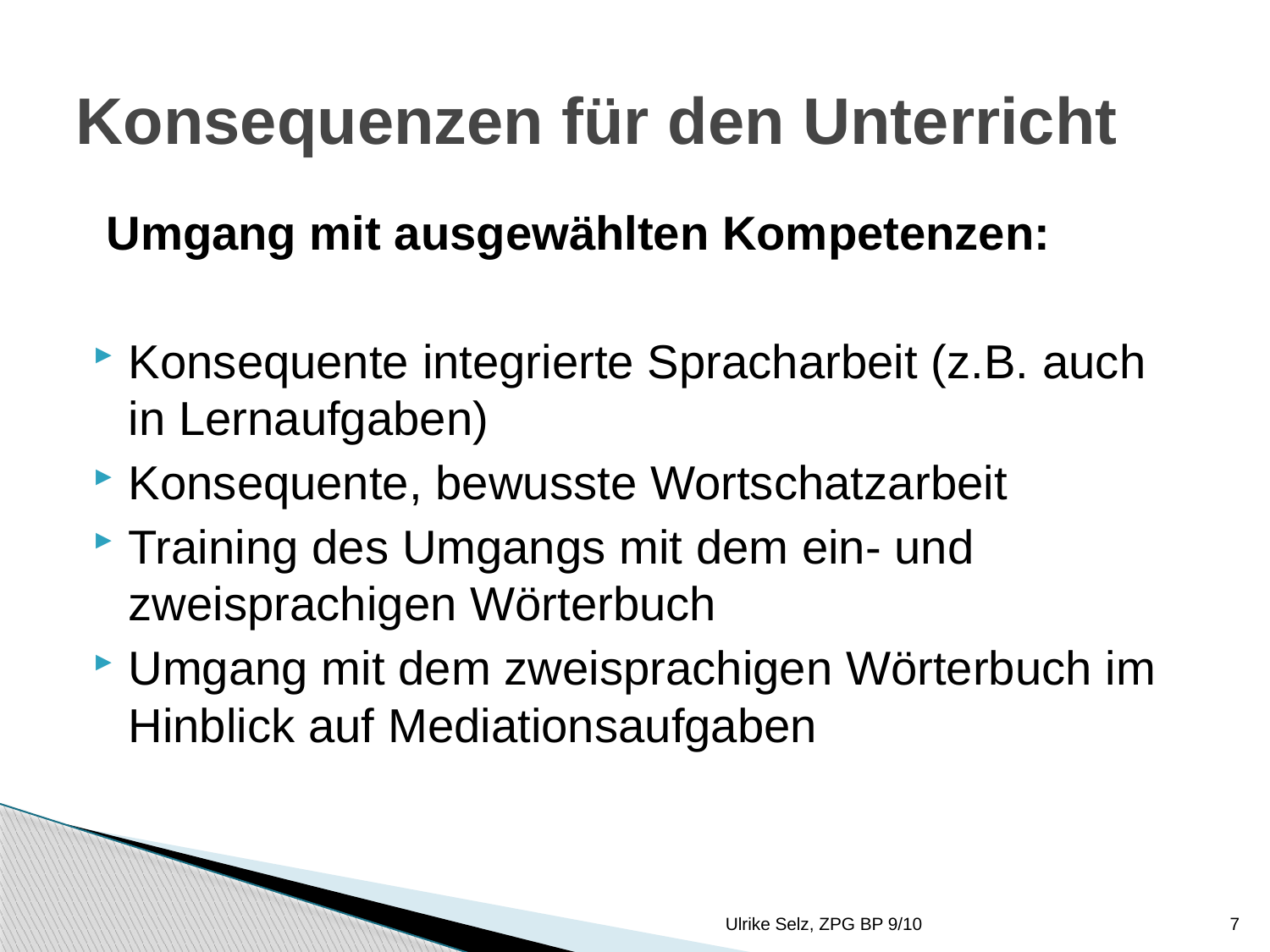

# Konsequenzen für den Unterricht
 Umgang mit ausgewählten Kompetenzen:

Konsequente integrierte Spracharbeit (z.B. auch in Lernaufgaben)
Konsequente, bewusste Wortschatzarbeit
Training des Umgangs mit dem ein- und zweisprachigen Wörterbuch
Umgang mit dem zweisprachigen Wörterbuch im Hinblick auf Mediationsaufgaben

Ulrike Selz, ZPG BP 9/10
7